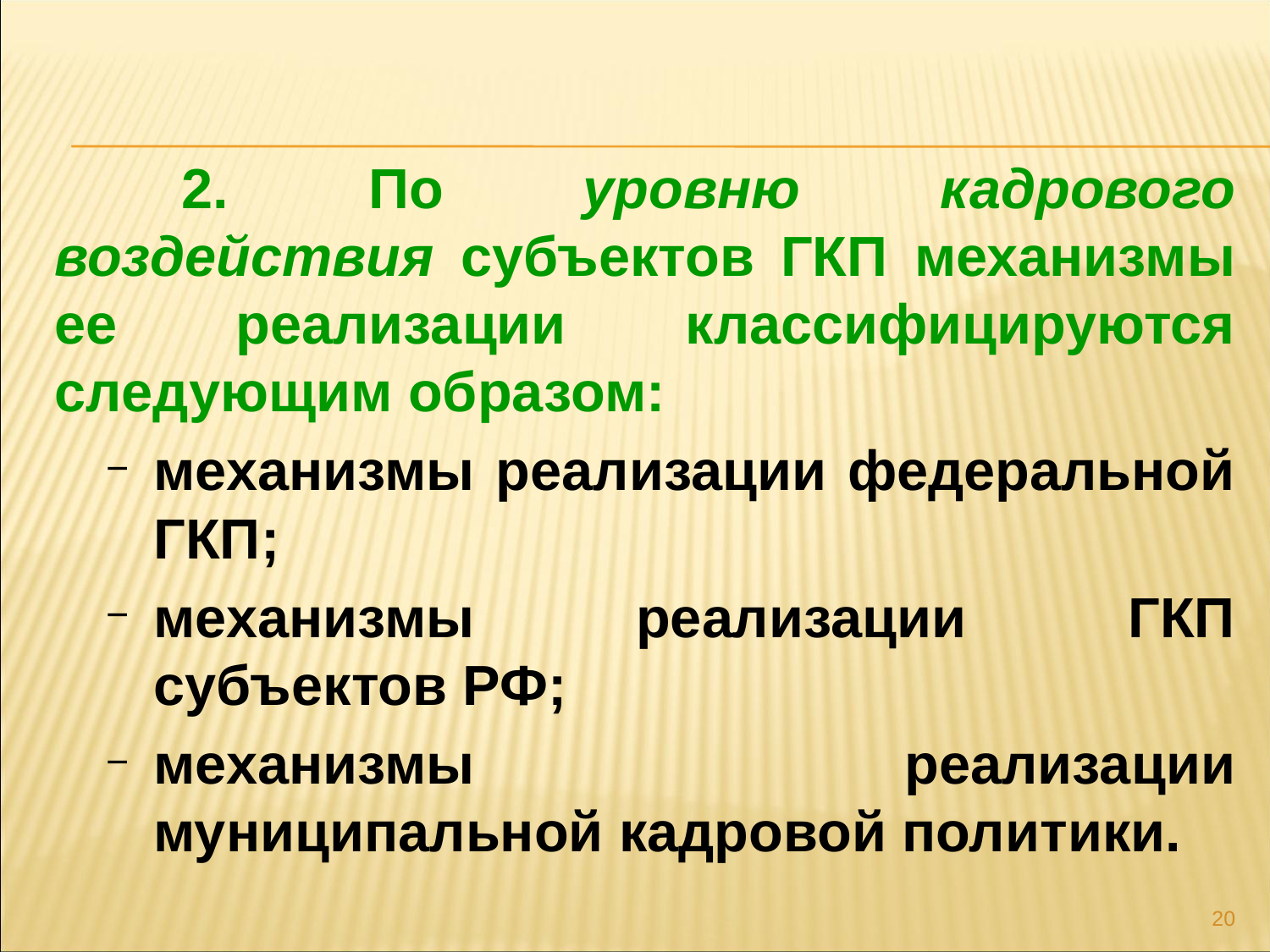

2. По уровню кадрового воздействия субъектов ГКП механизмы ее реализации классифицируются следующим образом:
механизмы реализации федеральной ГКП;
механизмы реализации ГКП субъектов РФ;
механизмы реализации муниципальной кадровой политики.

20